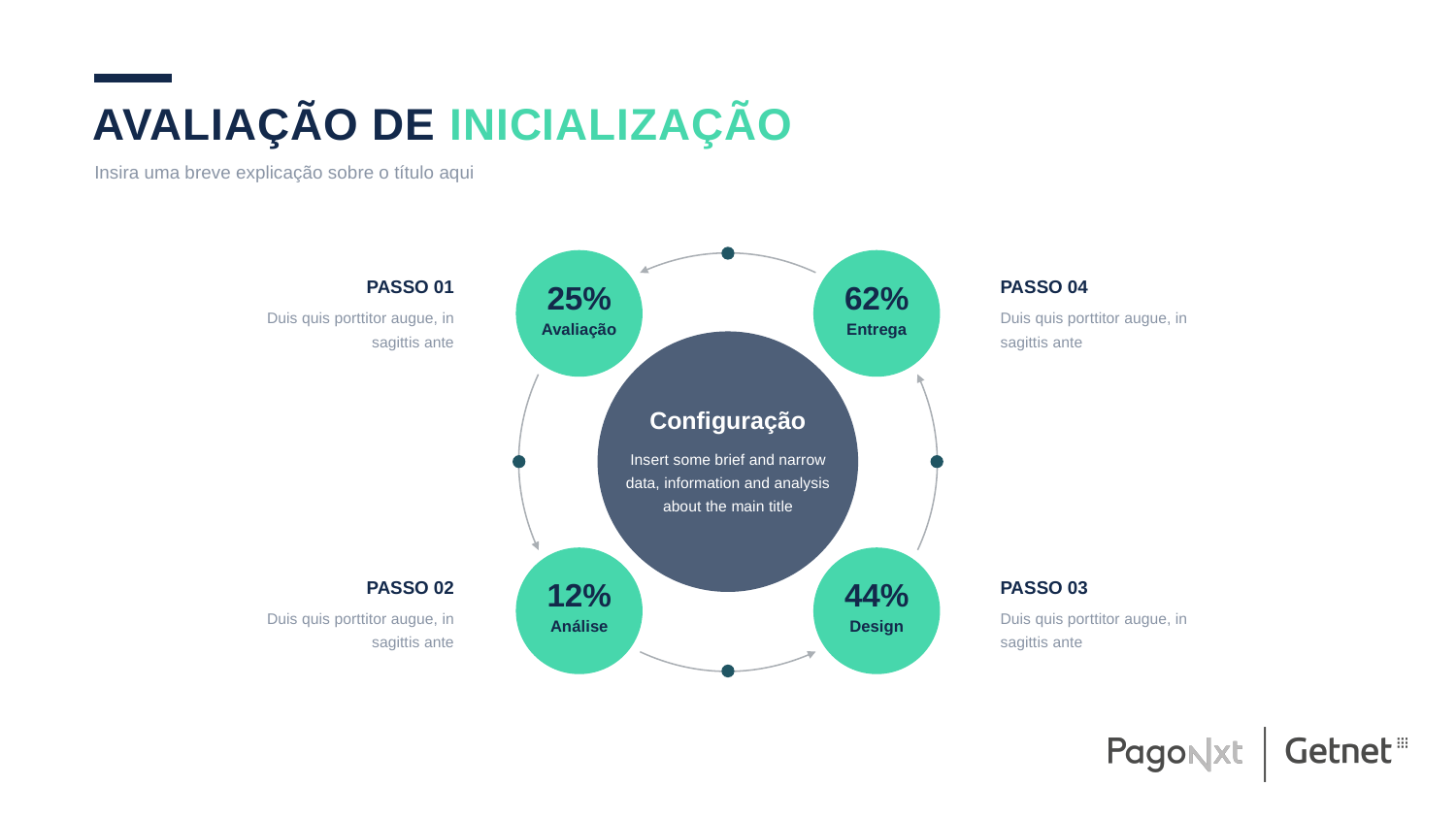

AVALIAÇÃO DE INICIALIZAÇÃO
Insira uma breve explicação sobre o título aqui

PASSO 01
PASSO 04
25%
Avaliação
62%
Entrega
Duis quis porttitor augue, in sagittis ante
Duis quis porttitor augue, in sagittis ante

Configuração
Insert some brief and narrow data, information and analysis about the main title

12%
Análise
44%
Design
PASSO 02
PASSO 03
Duis quis porttitor augue, in sagittis ante
Duis quis porttitor augue, in sagittis ante